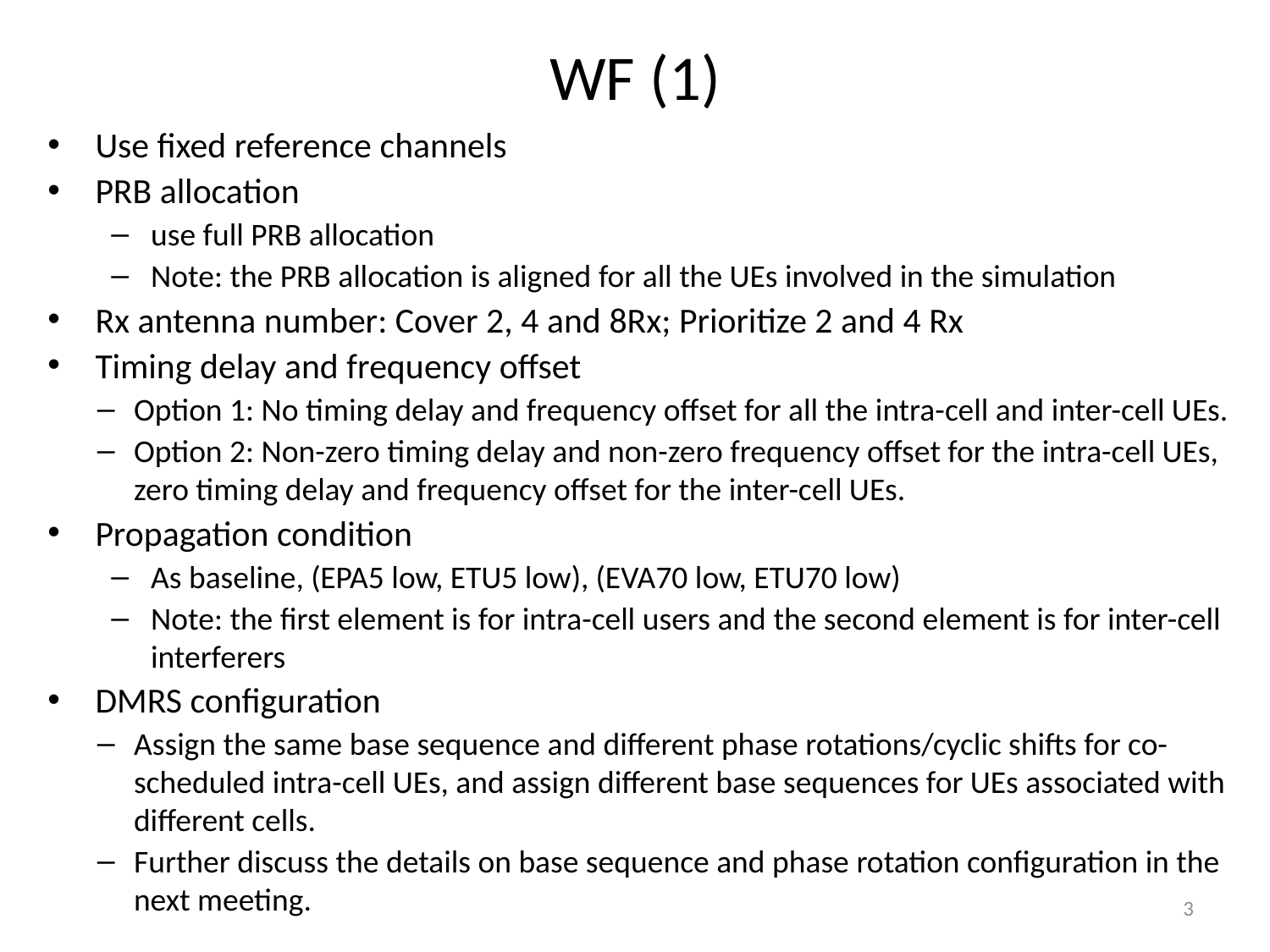

# WF (1)
Use fixed reference channels
PRB allocation
use full PRB allocation
Note: the PRB allocation is aligned for all the UEs involved in the simulation
Rx antenna number: Cover 2, 4 and 8Rx; Prioritize 2 and 4 Rx
Timing delay and frequency offset
Option 1: No timing delay and frequency offset for all the intra-cell and inter-cell UEs.
Option 2: Non-zero timing delay and non-zero frequency offset for the intra-cell UEs, zero timing delay and frequency offset for the inter-cell UEs.
Propagation condition
As baseline, (EPA5 low, ETU5 low), (EVA70 low, ETU70 low)
Note: the first element is for intra-cell users and the second element is for inter-cell interferers
DMRS configuration
Assign the same base sequence and different phase rotations/cyclic shifts for co-scheduled intra-cell UEs, and assign different base sequences for UEs associated with different cells.
Further discuss the details on base sequence and phase rotation configuration in the next meeting.

3